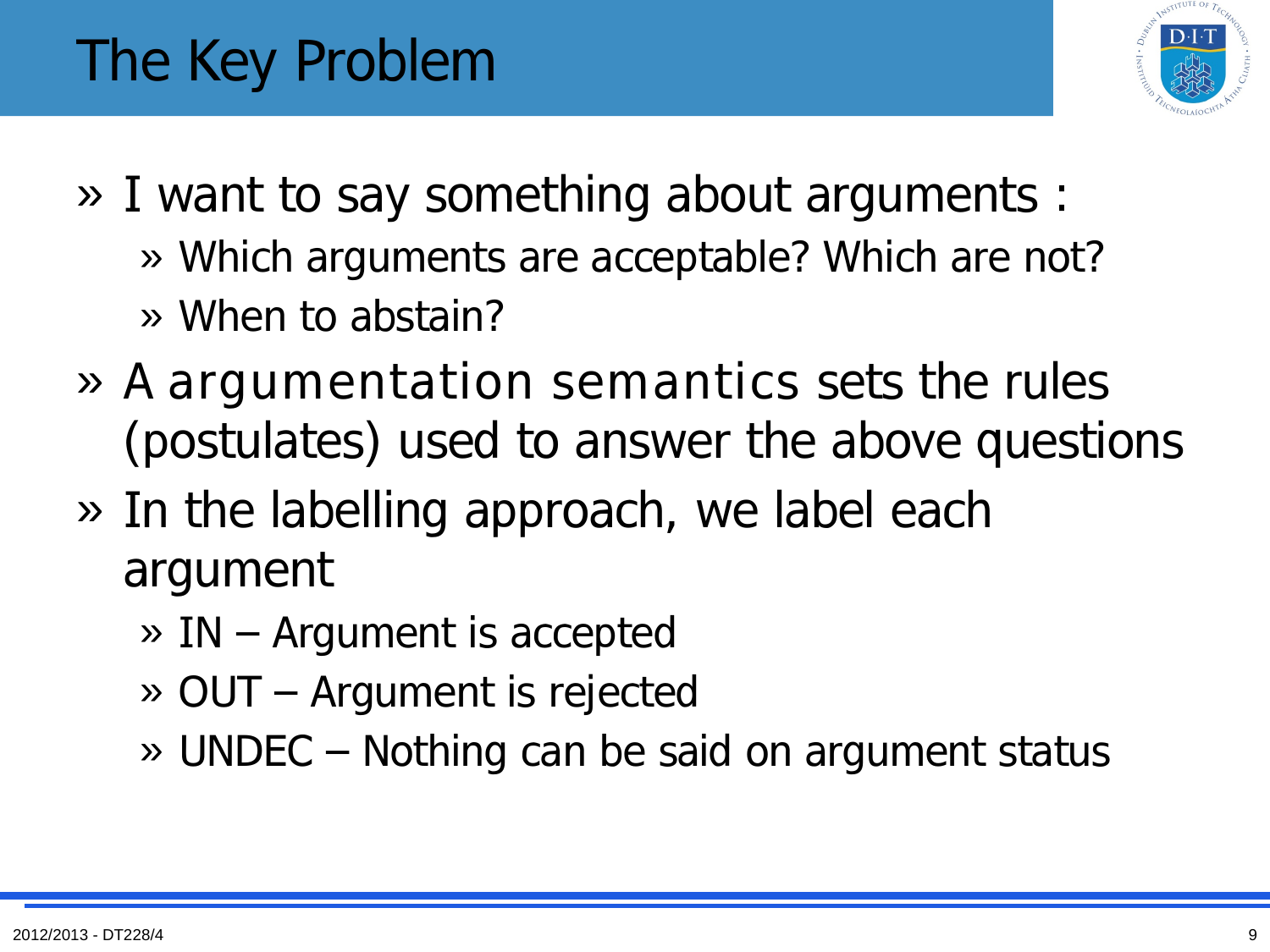

# The Key Problem
I want to say something about arguments :
Which arguments are acceptable? Which are not?
When to abstain?
A argumentation semantics sets the rules (postulates) used to answer the above questions
In the labelling approach, we label each argument
IN – Argument is accepted
OUT – Argument is rejected
UNDEC – Nothing can be said on argument status
2012/2013 - DT228/4
9